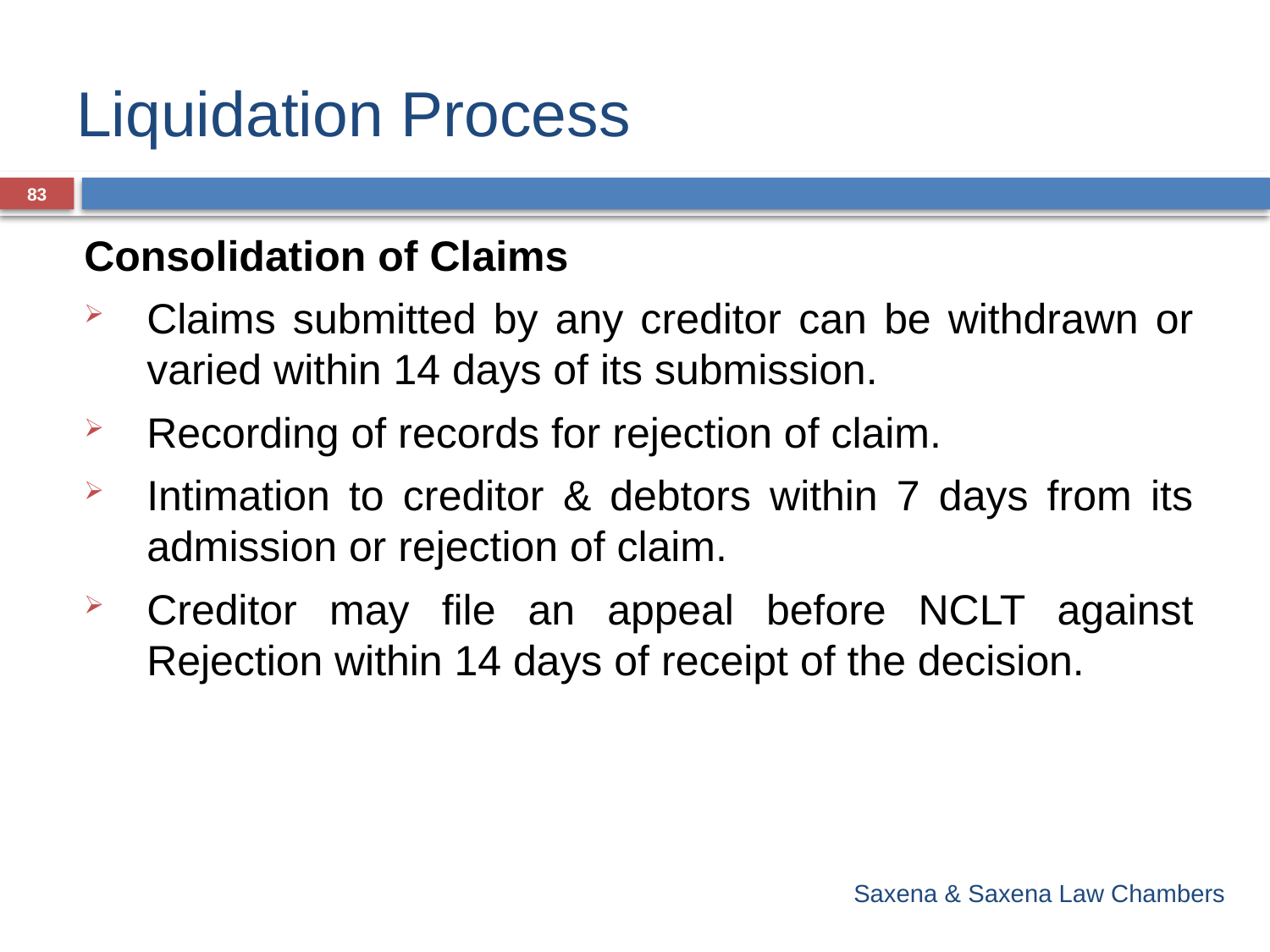

# Liquidation Process
83
Consolidation of Claims
Claims submitted by any creditor can be withdrawn or varied within 14 days of its submission.
Recording of records for rejection of claim.
Intimation to creditor & debtors within 7 days from its admission or rejection of claim.
Creditor may file an appeal before NCLT against Rejection within 14 days of receipt of the decision.

Saxena & Saxena Law Chambers